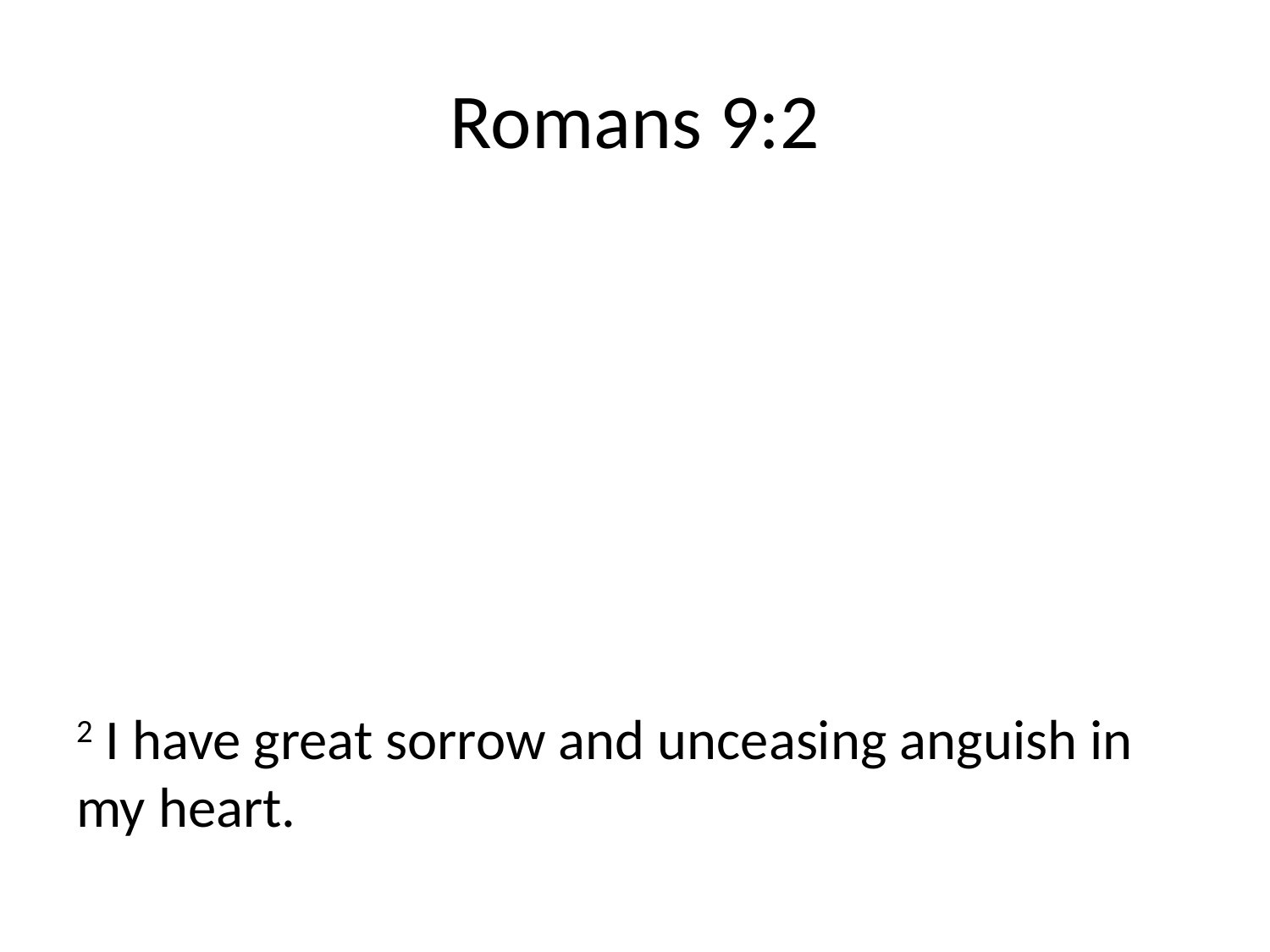

# Romans 9:2

2 I have great sorrow and unceasing anguish in my heart.